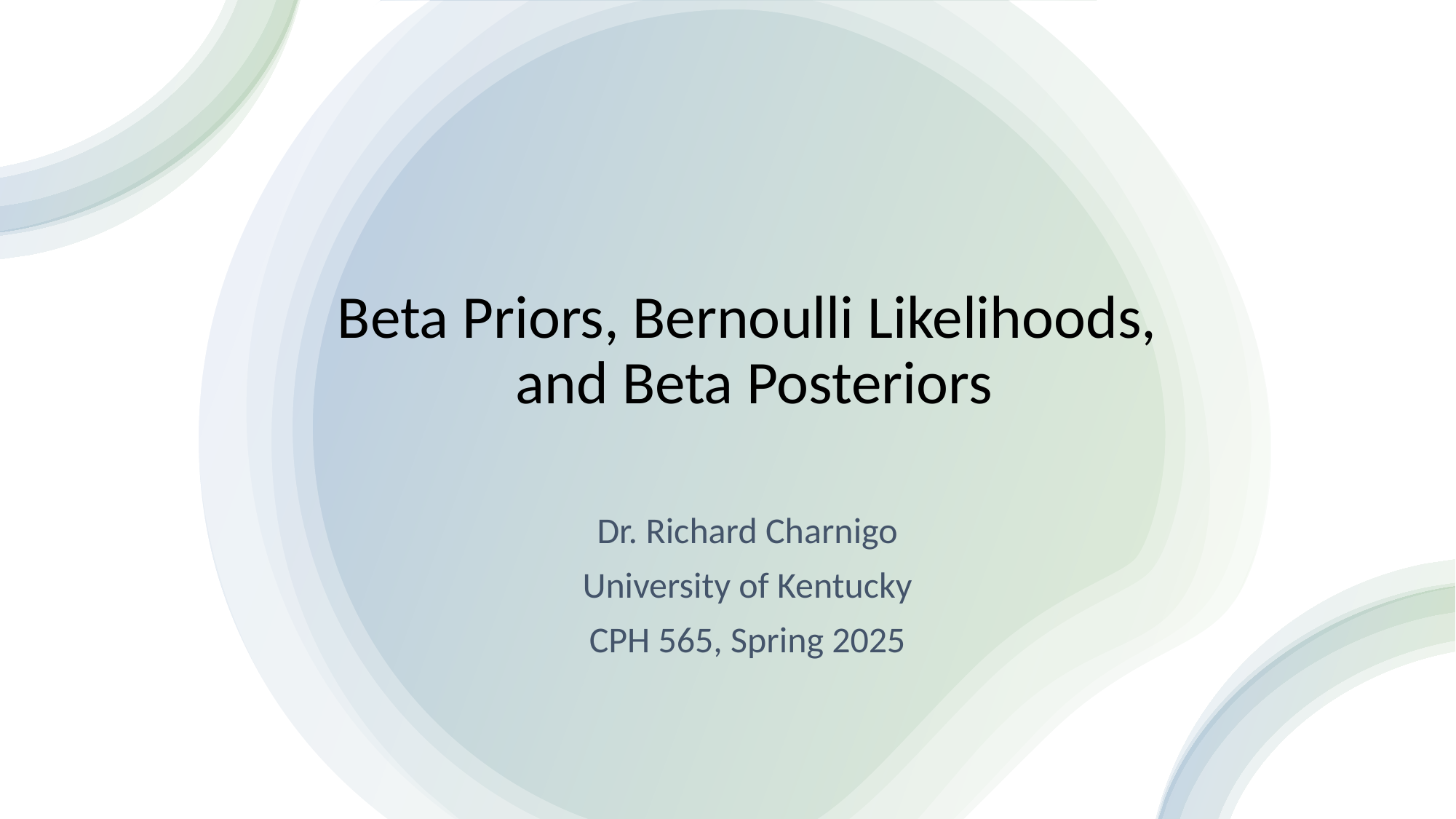

# Beta Priors, Bernoulli Likelihoods,  and Beta Posteriors

Dr. Richard Charnigo
University of Kentucky
CPH 565, Spring 2025